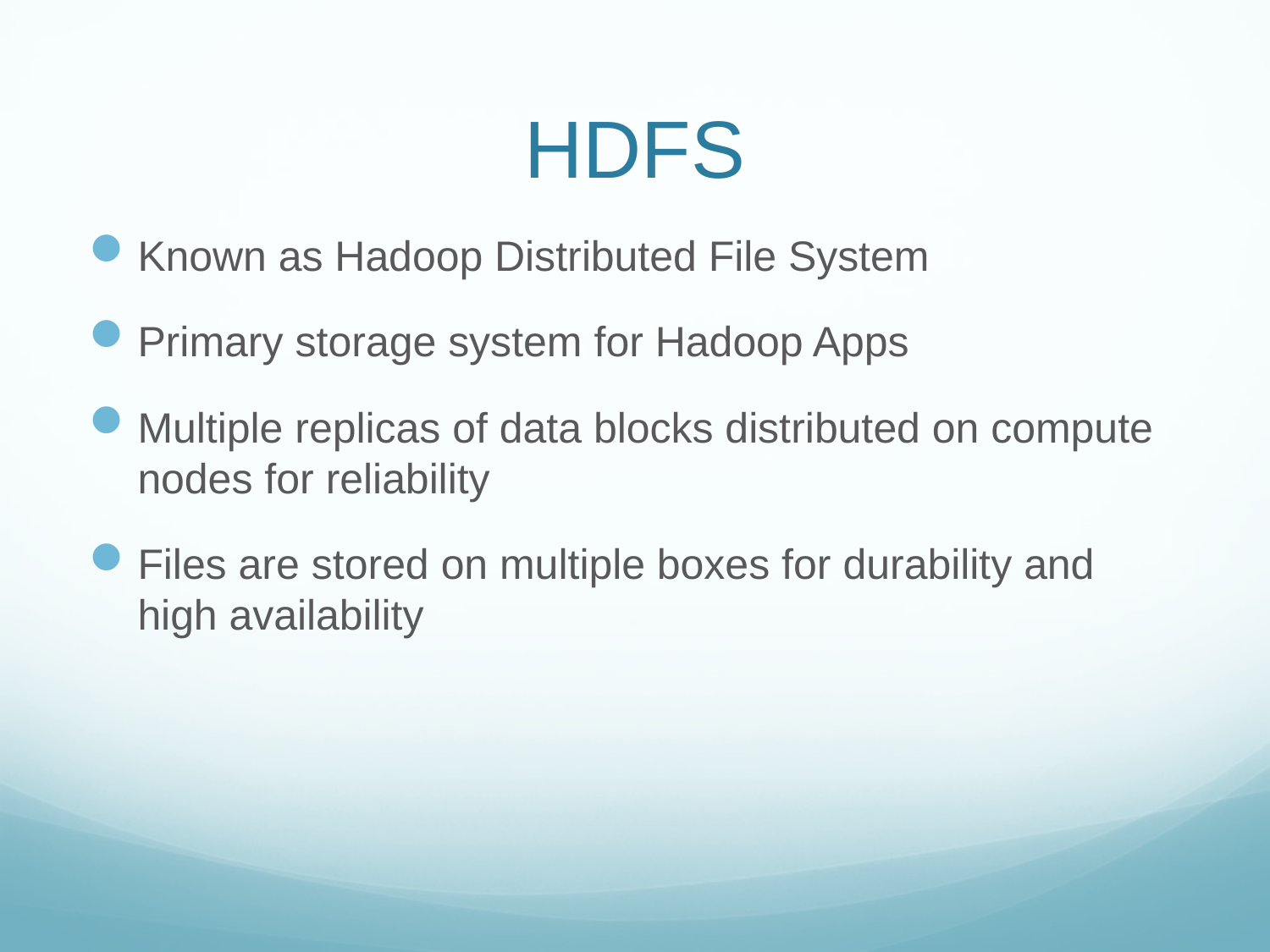

# HDFS
Known as Hadoop Distributed File System
Primary storage system for Hadoop Apps
Multiple replicas of data blocks distributed on compute nodes for reliability
Files are stored on multiple boxes for durability and high availability